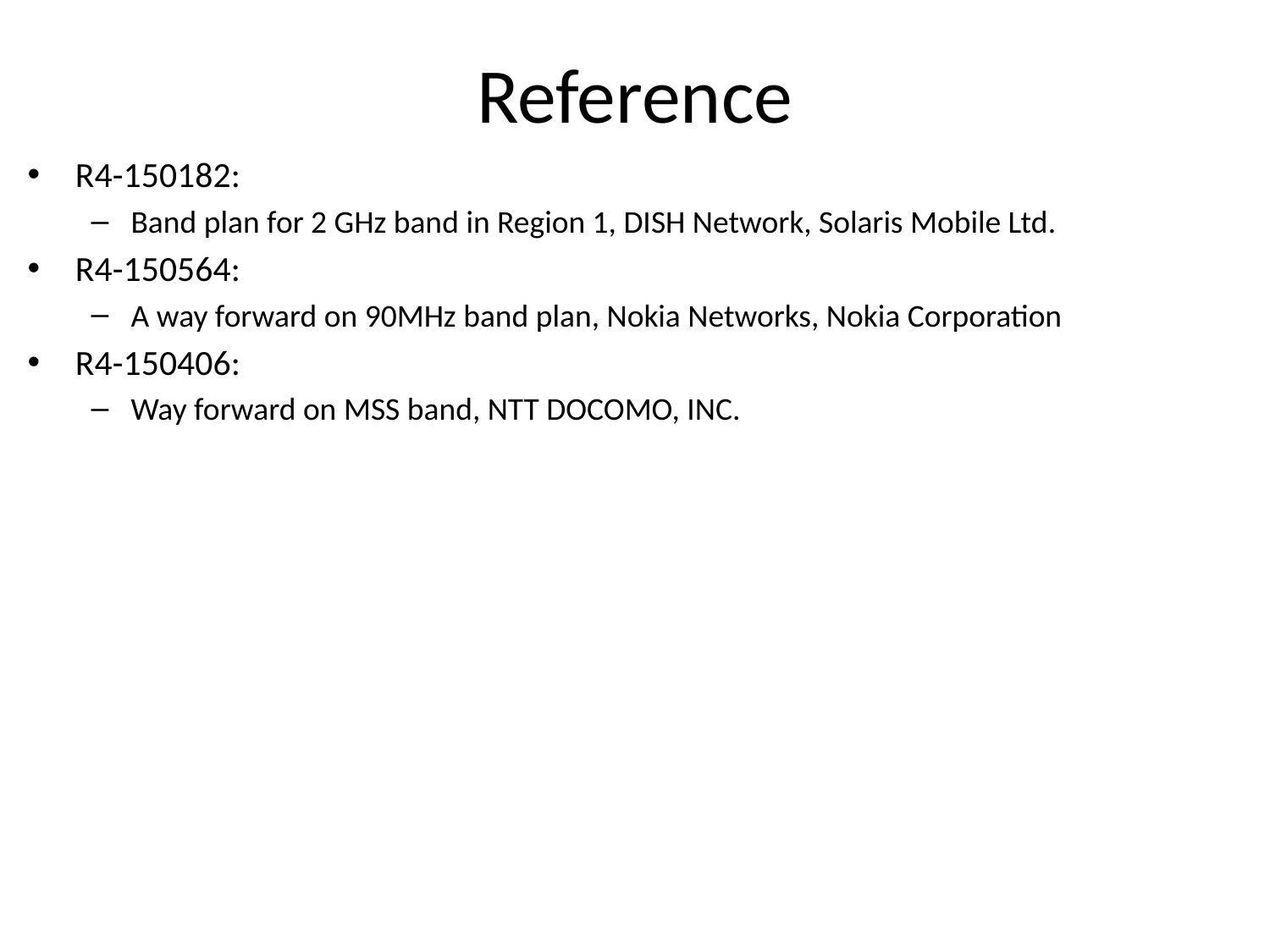

# Reference
R4-150182:
Band plan for 2 GHz band in Region 1, DISH Network, Solaris Mobile Ltd.
R4-150564:
A way forward on 90MHz band plan, Nokia Networks, Nokia Corporation
R4-150406:
Way forward on MSS band, NTT DOCOMO, INC.